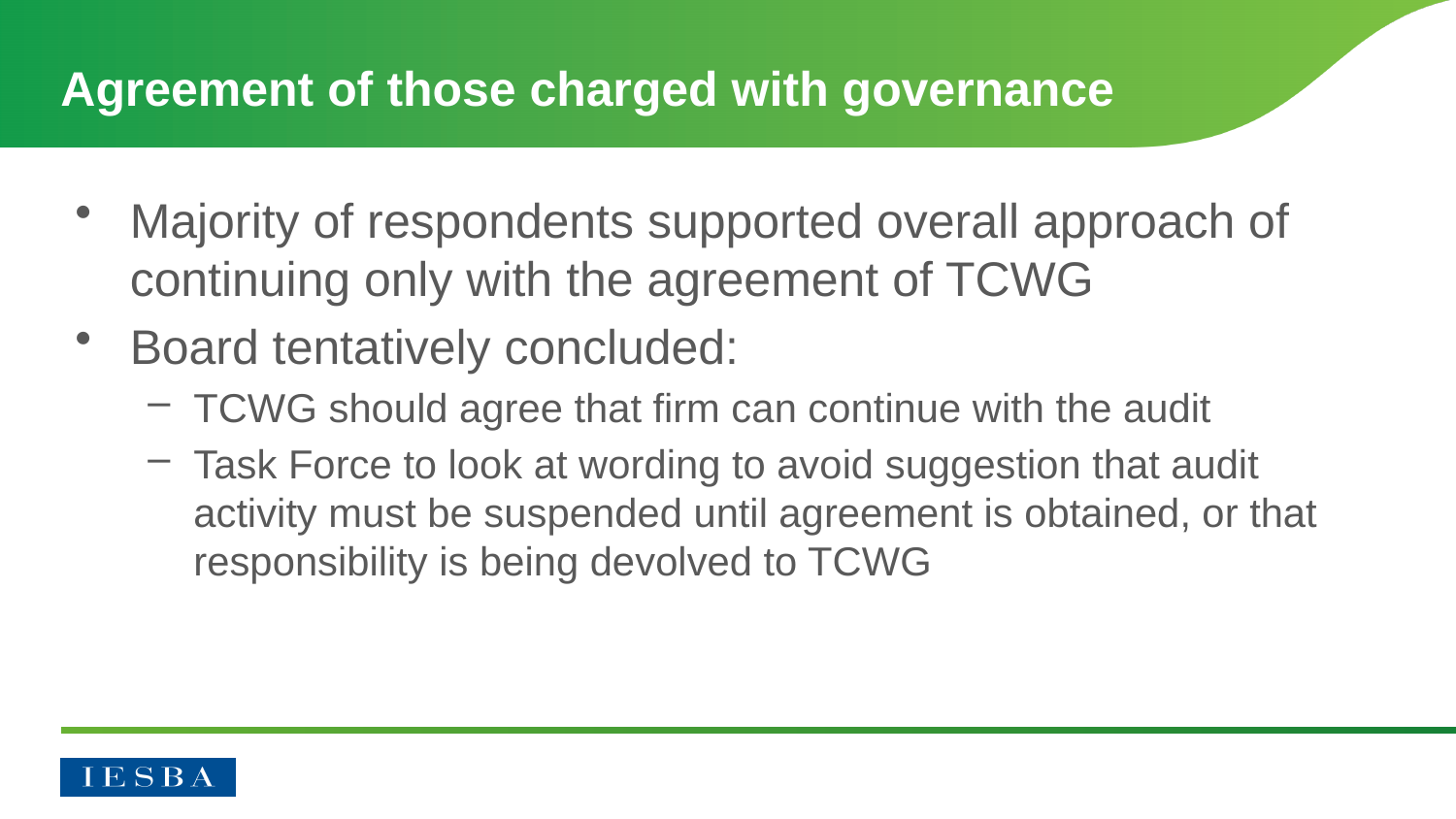

# Agreement of those charged with governance
Majority of respondents supported overall approach of continuing only with the agreement of TCWG
Board tentatively concluded:
TCWG should agree that firm can continue with the audit
Task Force to look at wording to avoid suggestion that audit activity must be suspended until agreement is obtained, or that responsibility is being devolved to TCWG